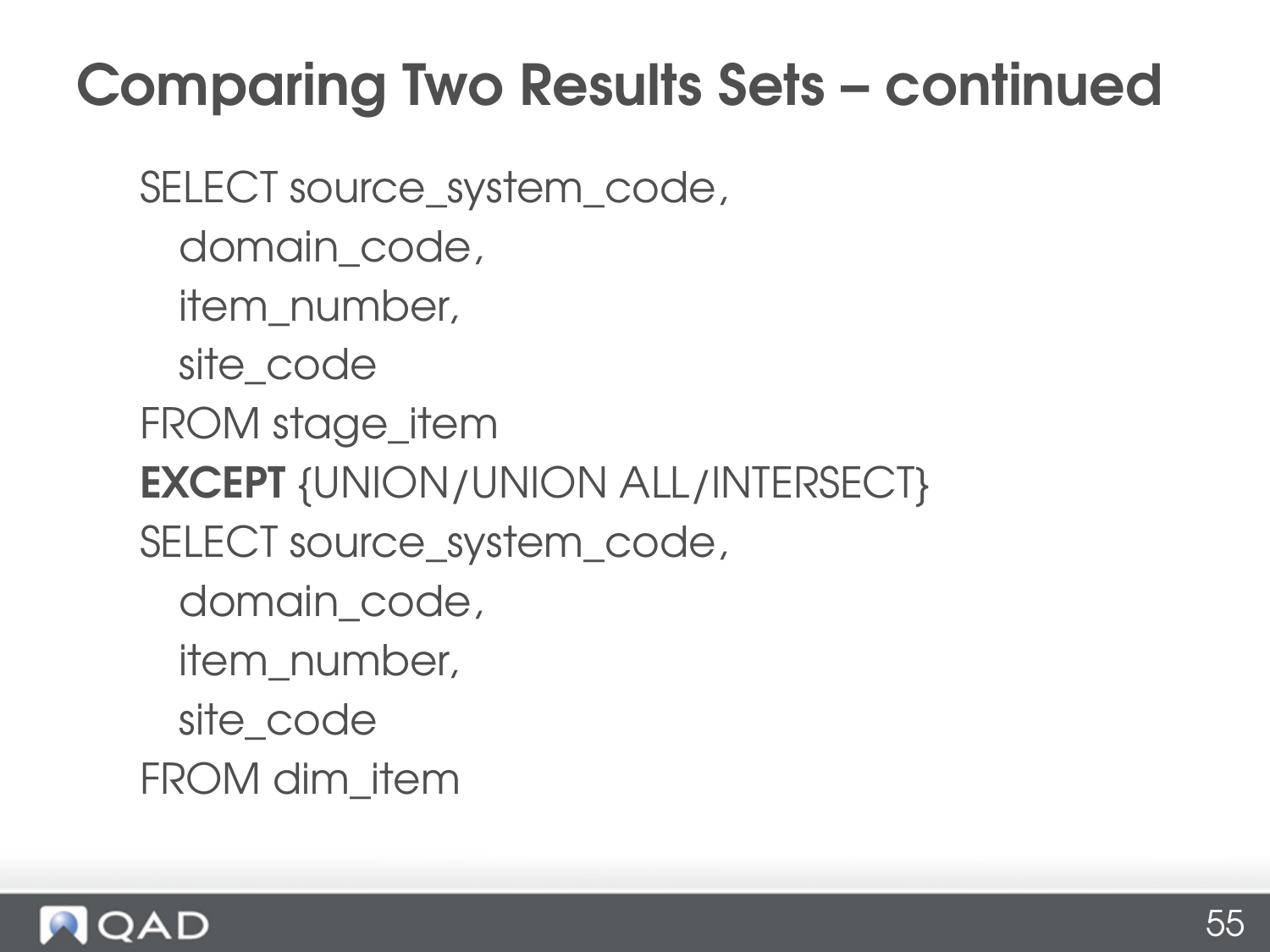

# Comparing Two Results Sets – continued
SELECT source_system_code,
	domain_code,
	item_number,
	site_code
FROM stage_item
EXCEPT {UNION/UNION ALL/INTERSECT}
SELECT source_system_code,
	domain_code,
	item_number,
	site_code
FROM dim_item

55